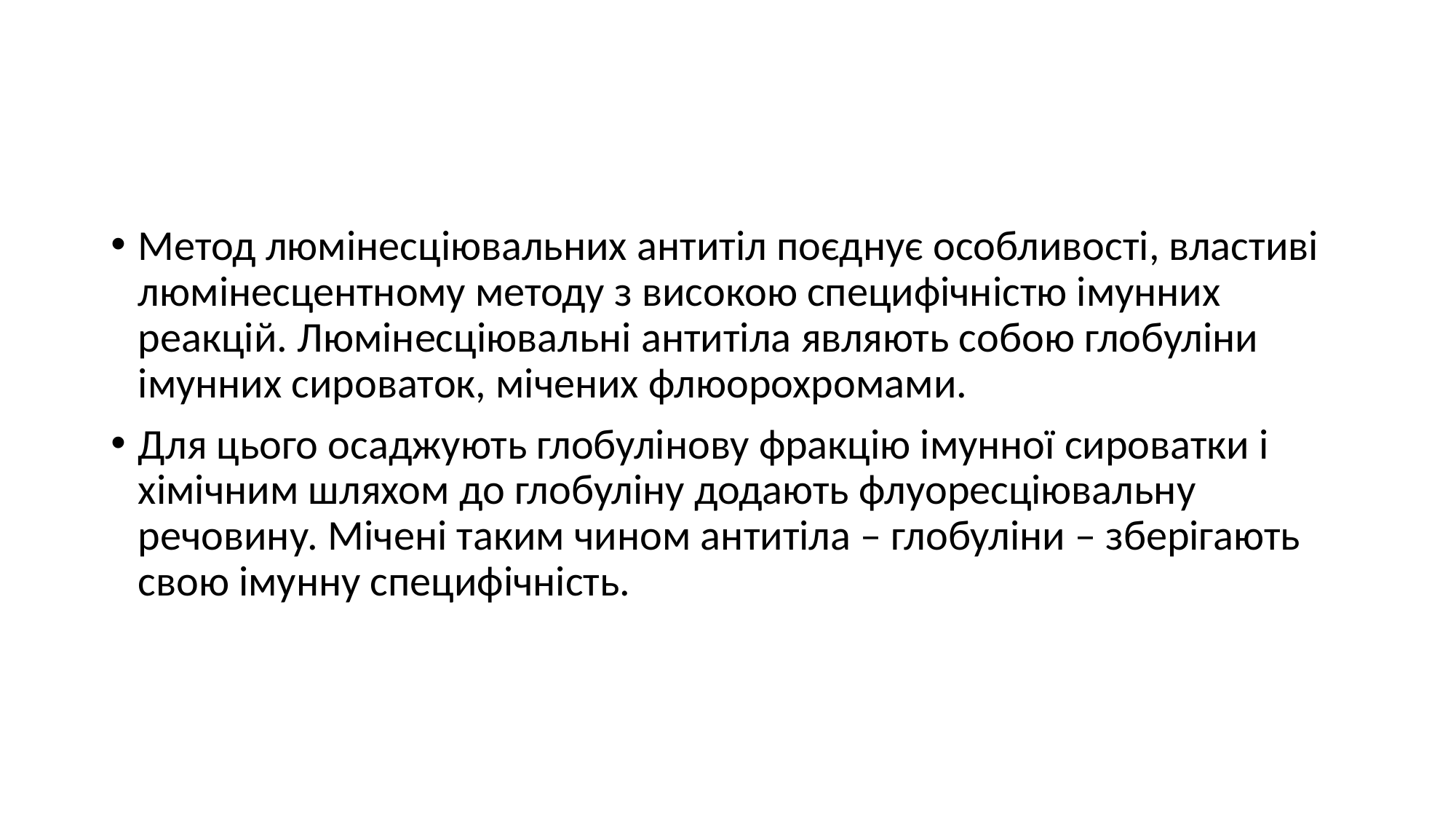

#
Метод люмінесціювальних антитіл поєднує особливості, властиві люмінесцентному методу з високою специфічністю імунних реакцій. Люмінесціювальні антитіла являють собою глобуліни імунних сироваток, мічених флюорохромами.
Для цього осаджують глобулінову фракцію імунної сироватки і хімічним шляхом до глобуліну додають флуоресціювальну речовину. Мічені таким чином антитіла – глобуліни – зберігають свою імунну специфічність.